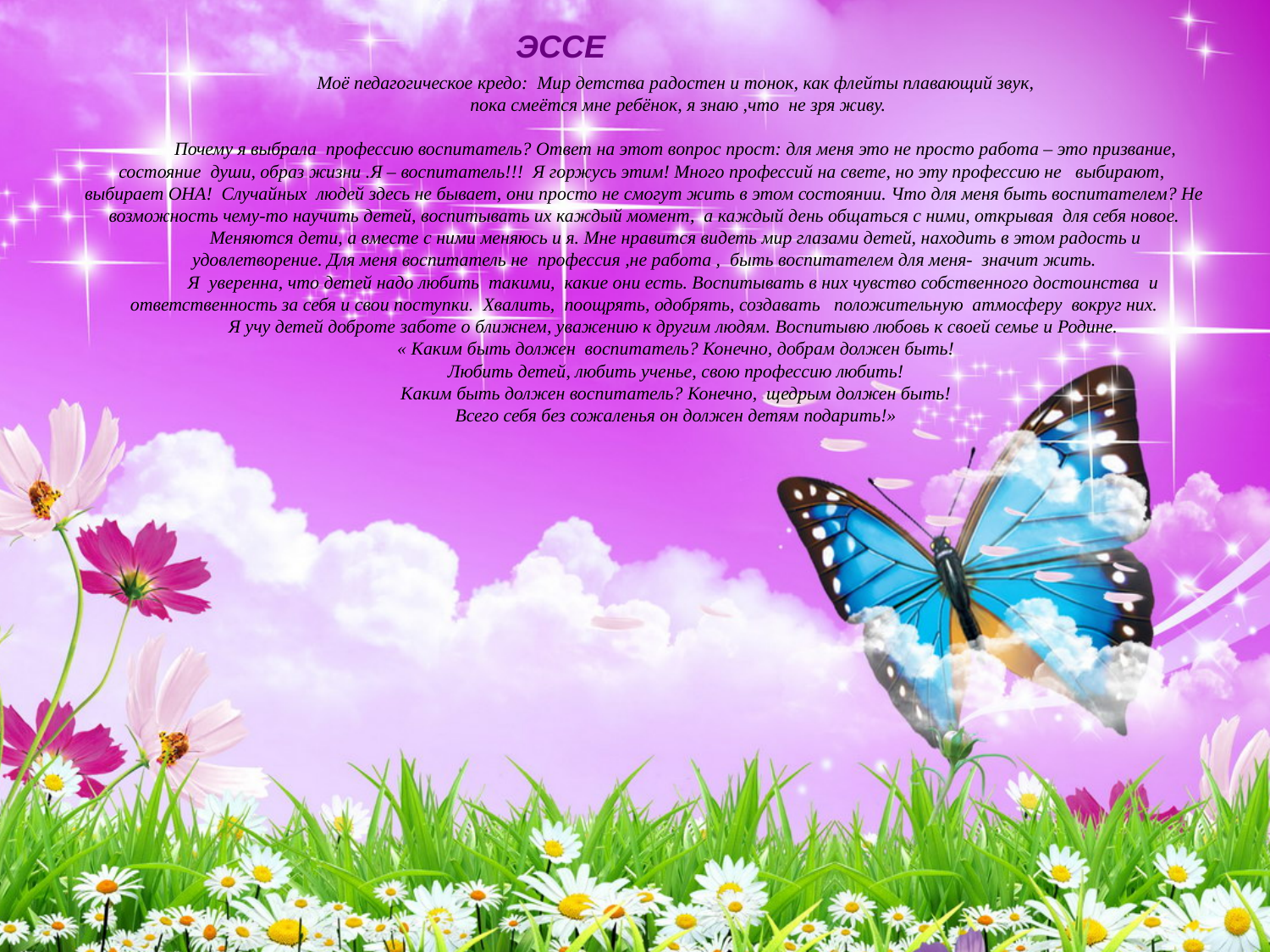

Эссе
Моё педагогическое кредо:  Мир детства радостен и тонок, как флейты плавающий звук,
 пока смеётся мне ребёнок, я знаю ,что  не зря живу.

Почему я выбрала  профессию воспитатель? Ответ на этот вопрос прост: для меня это не просто работа – это призвание, состояние  души, образ жизни .Я – воспитатель!!!  Я горжусь этим! Много профессий на свете, но эту профессию не   выбирают,  выбирает ОНА!  Случайных  людей здесь не бывает, они просто не смогут жить в этом состоянии. Что для меня быть воспитателем? Не возможность чему-то научить детей, воспитывать их каждый момент,  а каждый день общаться с ними, открывая  для себя новое.
Меняются дети, а вместе с ними меняюсь и я. Мне нравится видеть мир глазами детей, находить в этом радость и удовлетворение. Для меня воспитатель не  профессия ,не работа ,  быть воспитателем для меня-  значит жить.
Я  уверенна, что детей надо любить  такими,  какие они есть. Воспитывать в них чувство собственного достоинства  и  ответственность за себя и свои поступки.  Хвалить,  поощрять, одобрять, создавать   положительную  атмосферу  вокруг них.
Я учу детей доброте заботе о ближнем, уважению к другим людям. Воспитывю любовь к своей семье и Родине.
« Каким быть должен  воспитатель? Конечно, добрам должен быть!
Любить детей, любить ученье, свою профессию любить!
Каким быть должен воспитатель? Конечно,  щедрым должен быть!
Всего себя без сожаленья он должен детям подарить!»